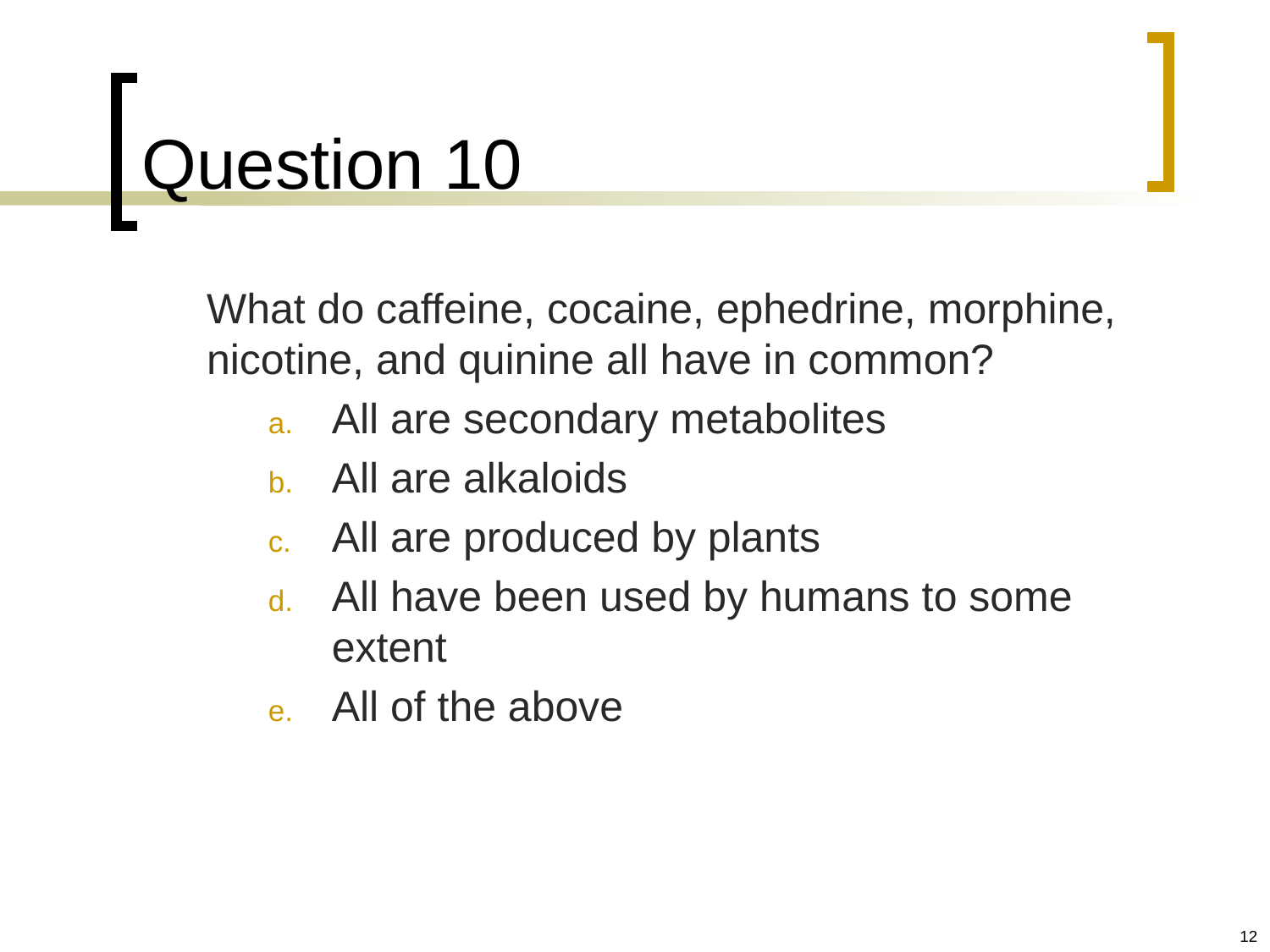

# Question 10
	What do caffeine, cocaine, ephedrine, morphine, nicotine, and quinine all have in common?
All are secondary metabolites
All are alkaloids
All are produced by plants
All have been used by humans to some extent
All of the above